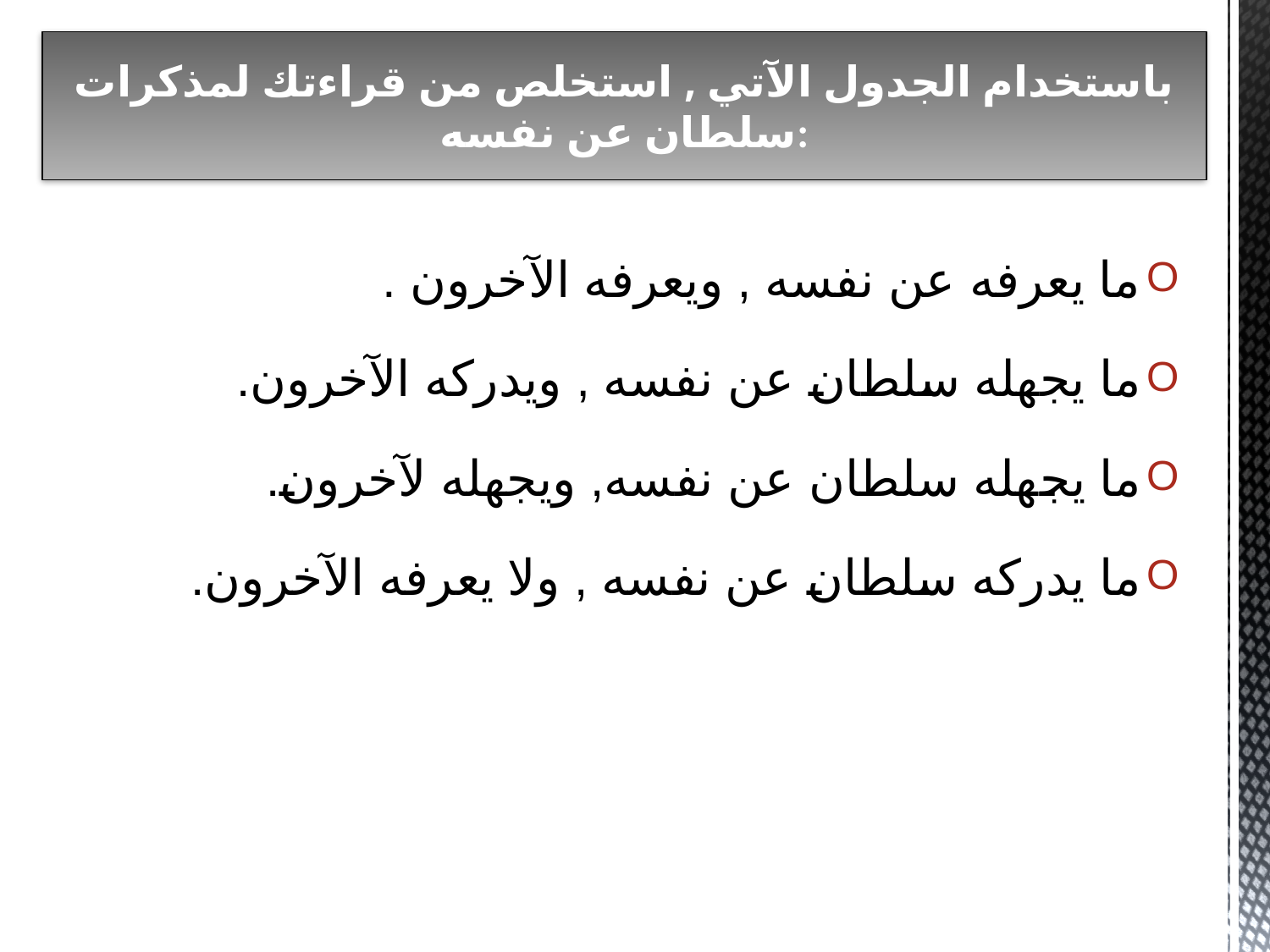

# باستخدام الجدول الآتي , استخلص من قراءتك لمذكرات سلطان عن نفسه:
ما يعرفه عن نفسه , ويعرفه الآخرون .
ما يجهله سلطان عن نفسه , ويدركه الآخرون.
ما يجهله سلطان عن نفسه, ويجهله لآخرون.
ما يدركه سلطان عن نفسه , ولا يعرفه الآخرون.